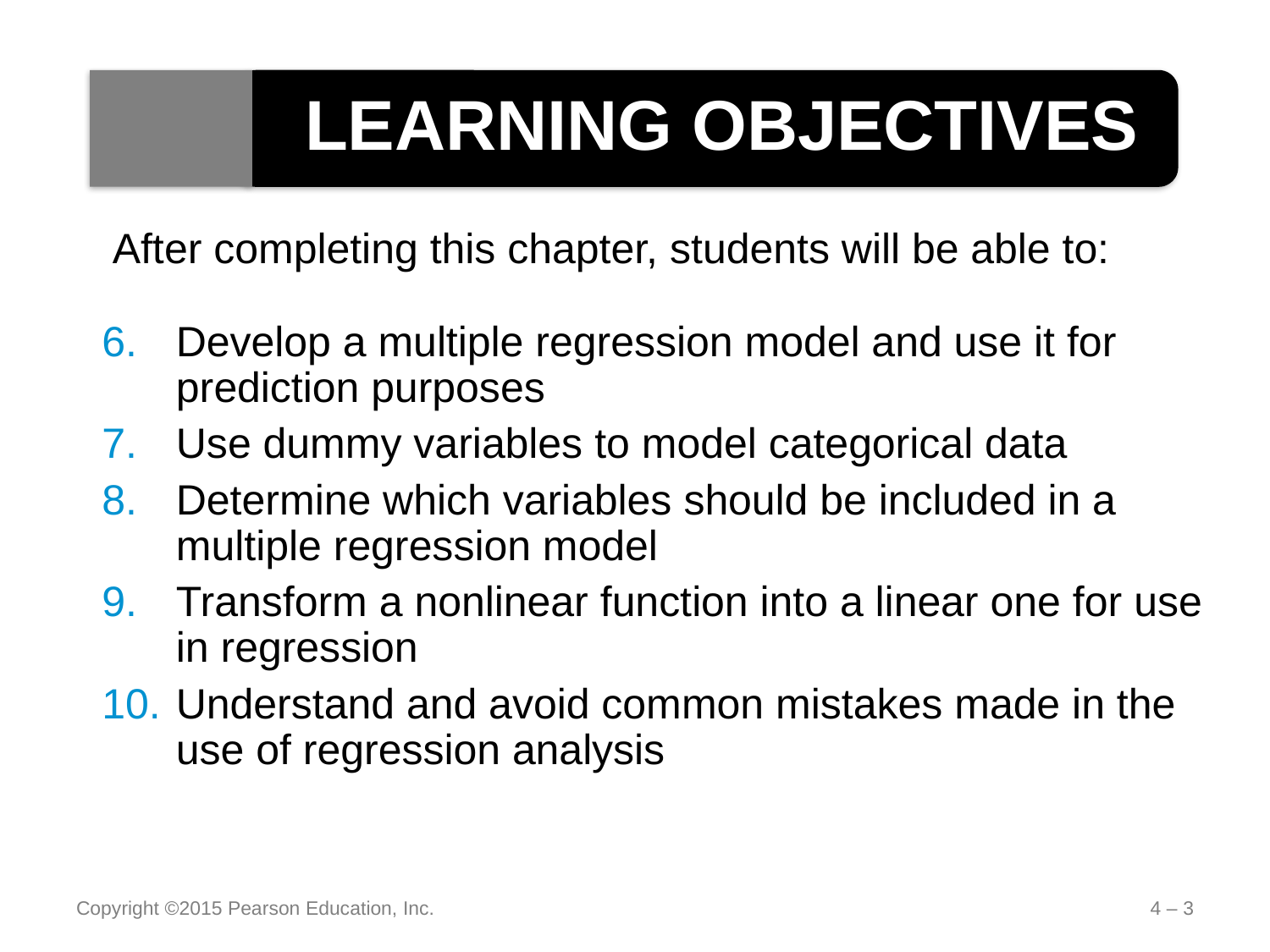

LEARNING OBJECTIVES
After completing this chapter, students will be able to:
Develop a multiple regression model and use it for prediction purposes
Use dummy variables to model categorical data
Determine which variables should be included in a multiple regression model
Transform a nonlinear function into a linear one for use in regression
Understand and avoid common mistakes made in the use of regression analysis
Copyright ©2015 Pearson Education, Inc.
4 – 3